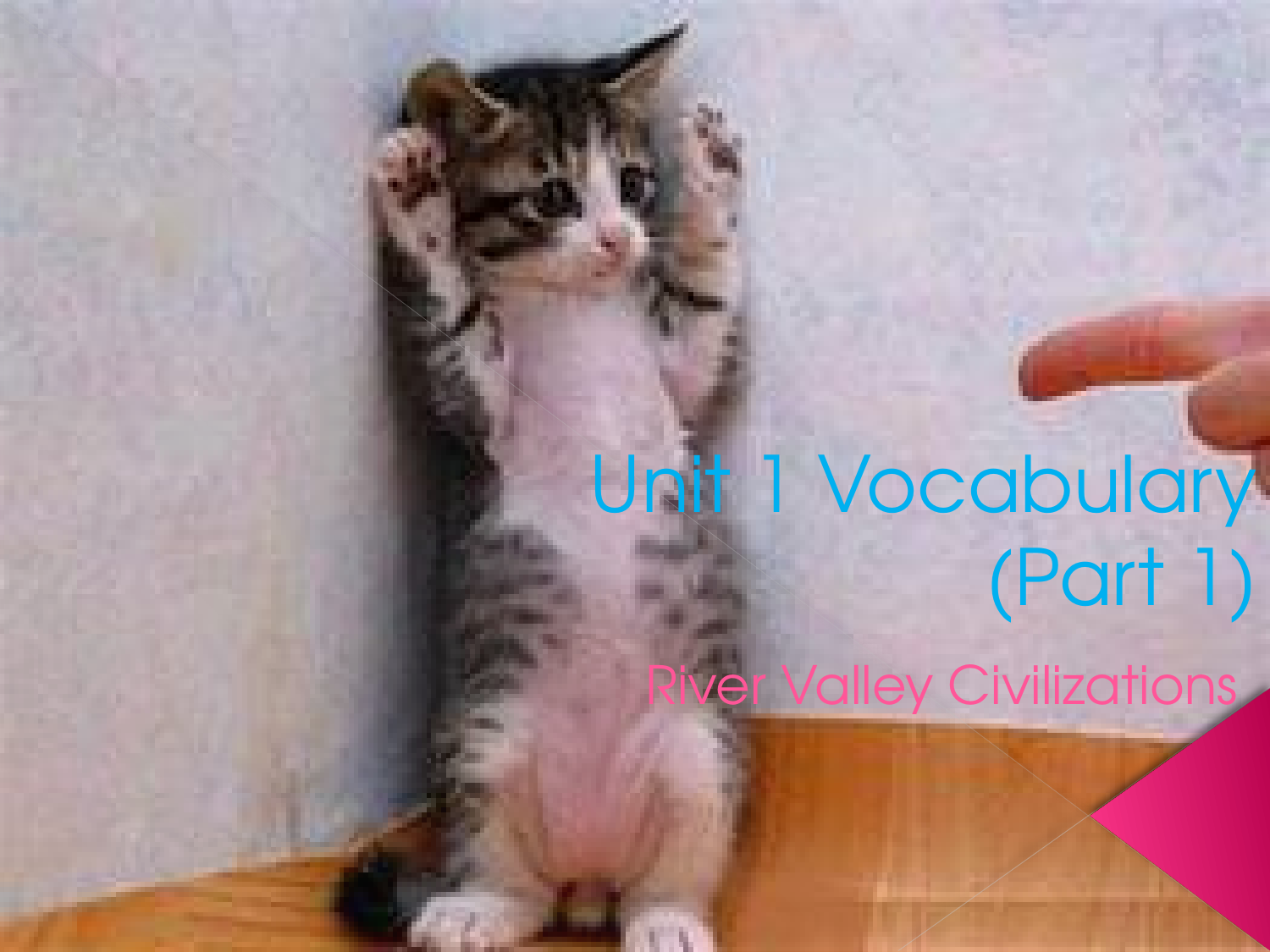

# Unit 1 Vocabulary (Part 1)
River Valley Civilizations